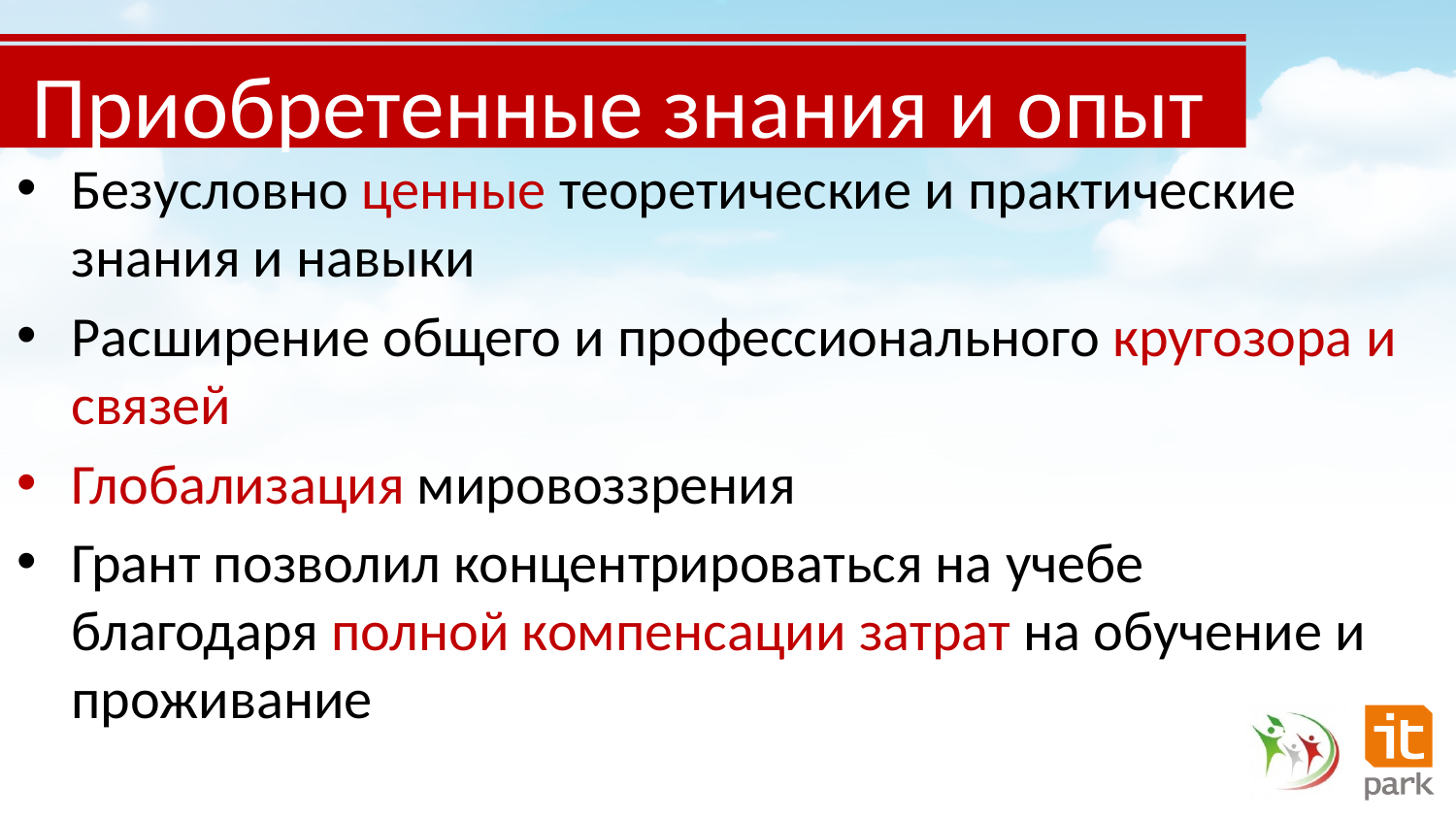

# Приобретенные знания и опыт
Безусловно ценные теоретические и практические знания и навыки
Расширение общего и профессионального кругозора и связей
Глобализация мировоззрения
Грант позволил концентрироваться на учебе благодаря полной компенсации затрат на обучение и проживание